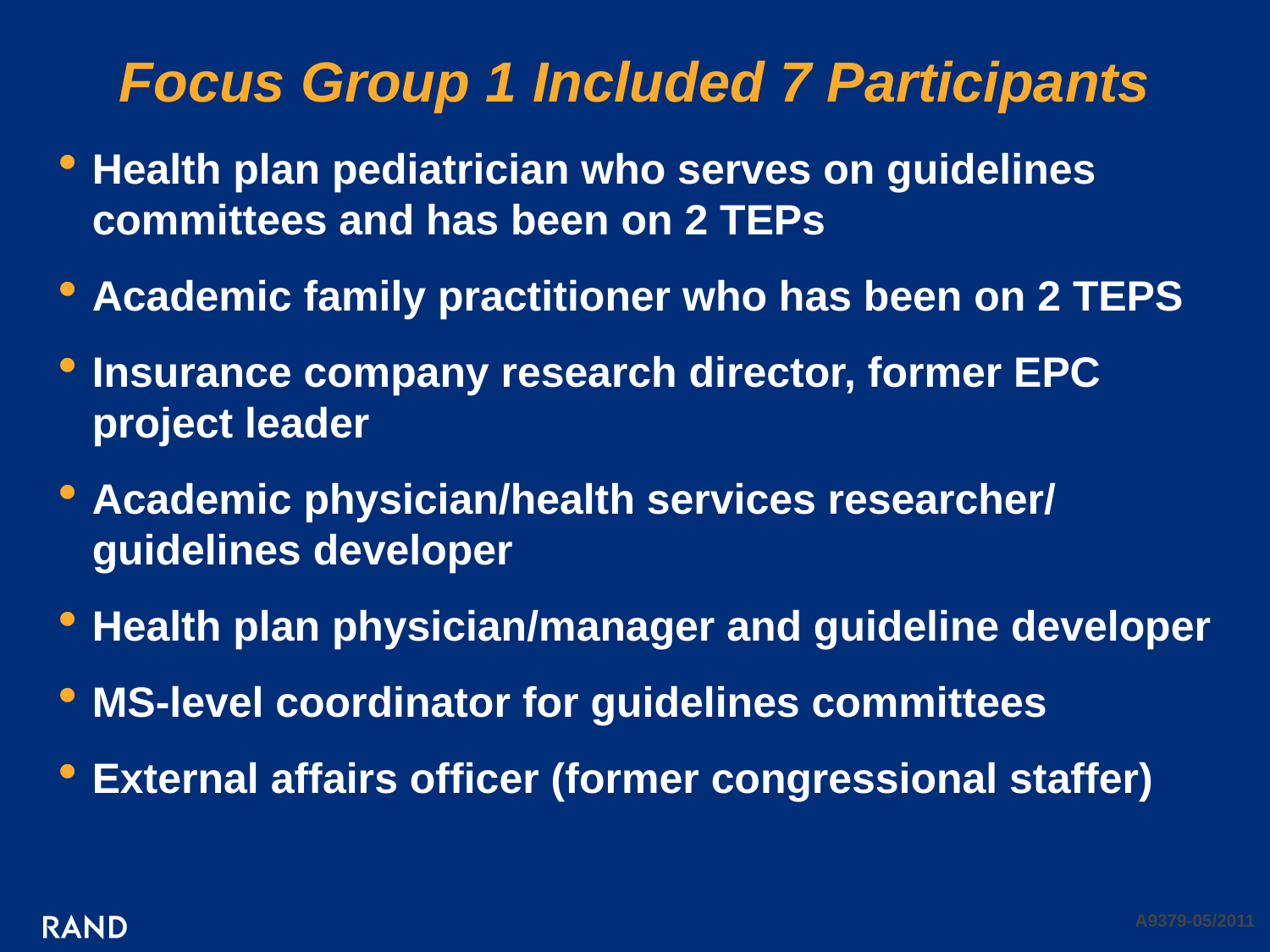

# Focus Group 1 Included 7 Participants
Health plan pediatrician who serves on guidelines committees and has been on 2 TEPs
Academic family practitioner who has been on 2 TEPS
Insurance company research director, former EPC project leader
Academic physician/health services researcher/ guidelines developer
Health plan physician/manager and guideline developer
MS-level coordinator for guidelines committees
External affairs officer (former congressional staffer)